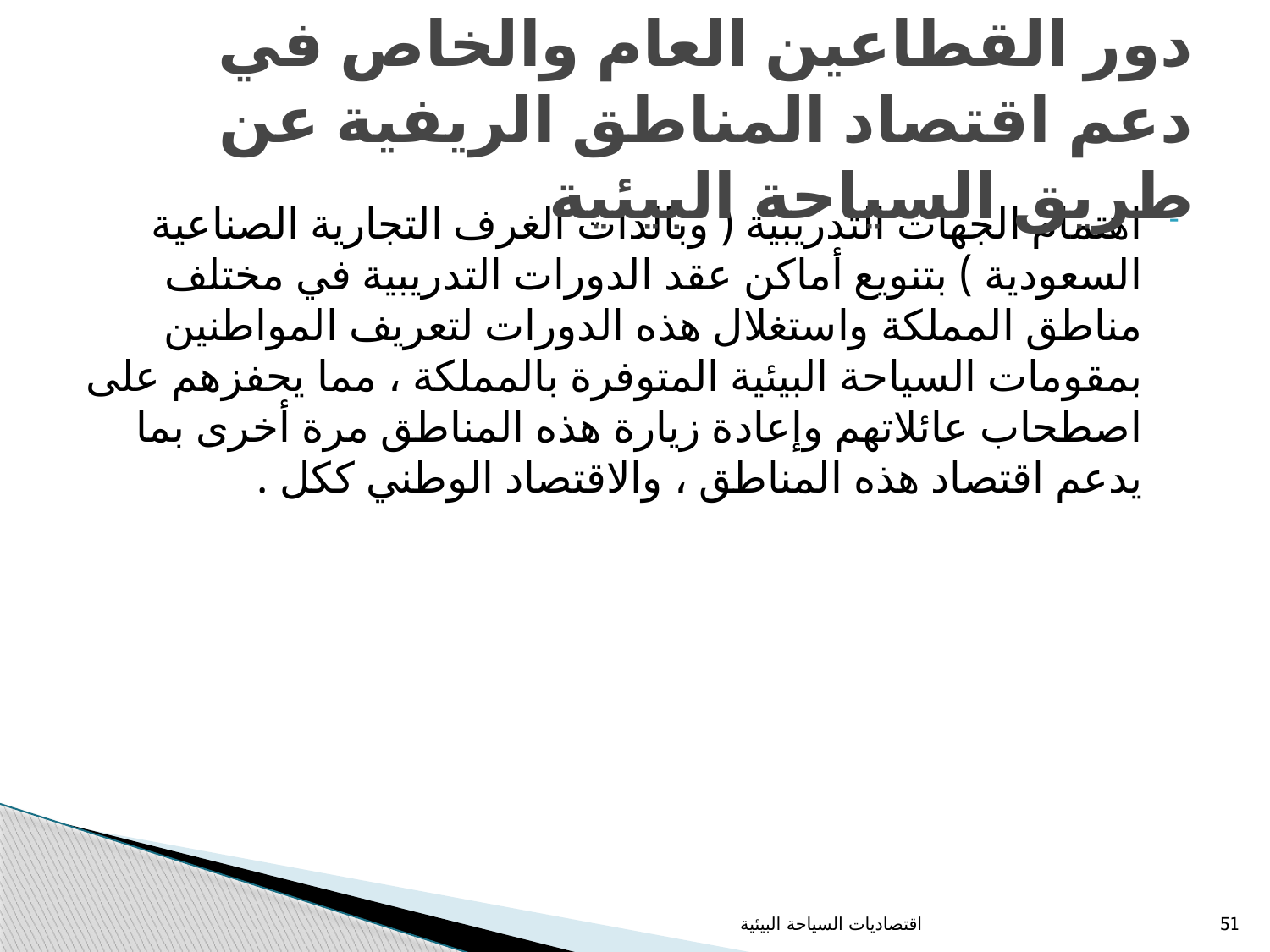

# دور القطاعين العام والخاص في دعم اقتصاد المناطق الريفية عن طريق السياحة البيئية
اهتمام الجهات التدريبية ( وبالذات الغرف التجارية الصناعية السعودية ) بتنويع أماكن عقد الدورات التدريبية في مختلف مناطق المملكة واستغلال هذه الدورات لتعريف المواطنين بمقومات السياحة البيئية المتوفرة بالمملكة ، مما يحفزهم على اصطحاب عائلاتهم وإعادة زيارة هذه المناطق مرة أخرى بما يدعم اقتصاد هذه المناطق ، والاقتصاد الوطني ككل .
اقتصاديات السياحة البيئية
51